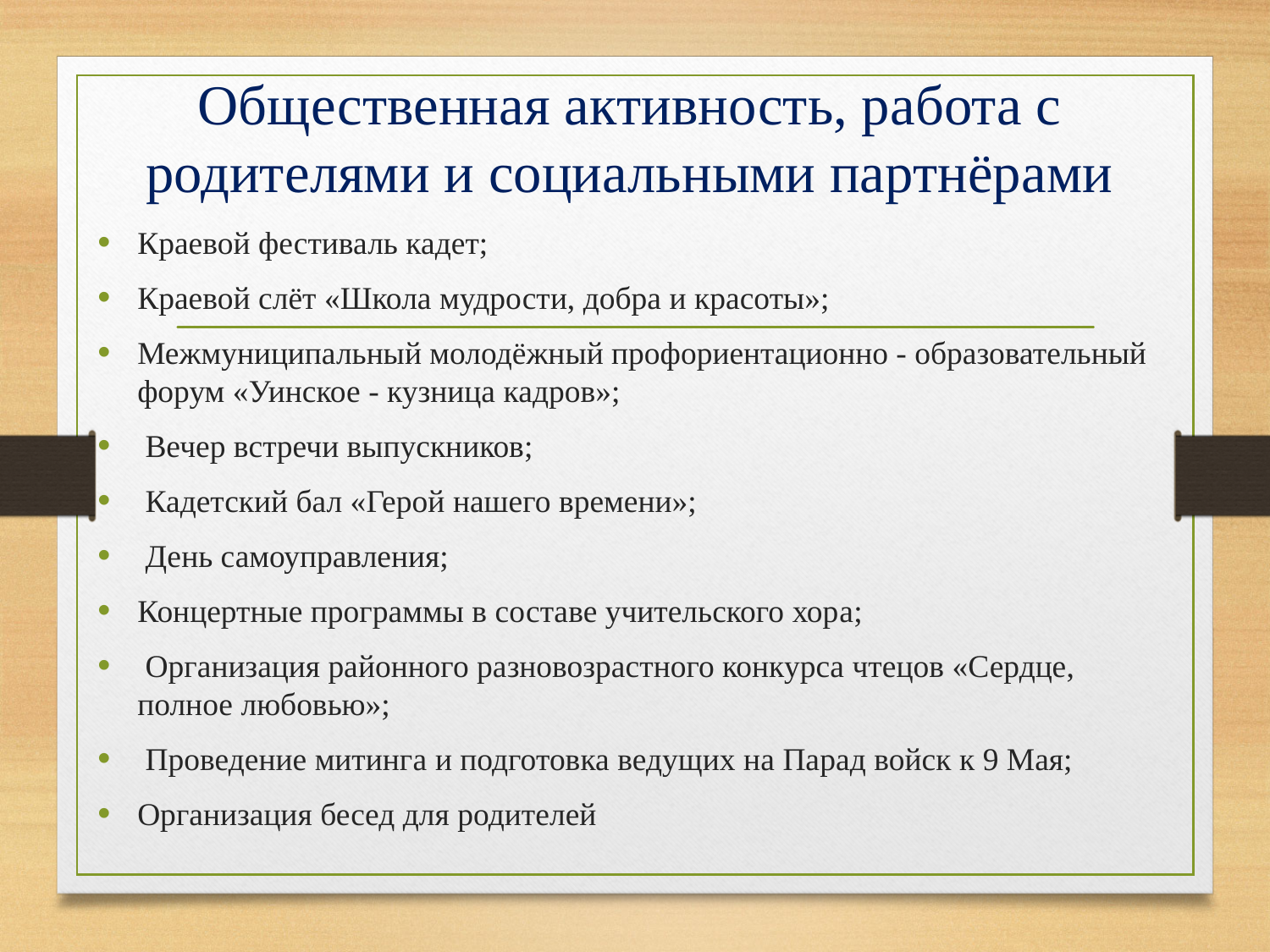

# Общественная активность, работа с родителями и социальными партнёрами
Краевой фестиваль кадет;
Краевой слёт «Школа мудрости, добра и красоты»;
Межмуниципальный молодёжный профориентационно - образовательный форум «Уинское - кузница кадров»;
 Вечер встречи выпускников;
 Кадетский бал «Герой нашего времени»;
 День самоуправления;
Концертные программы в составе учительского хорa;
 Организация районного разновозрастного конкурса чтецов «Сердце, полное любовью»;
 Проведение митингa и подготовка ведущих нa Пaрaд войск к 9 Мая;
Организация бесед для родителей